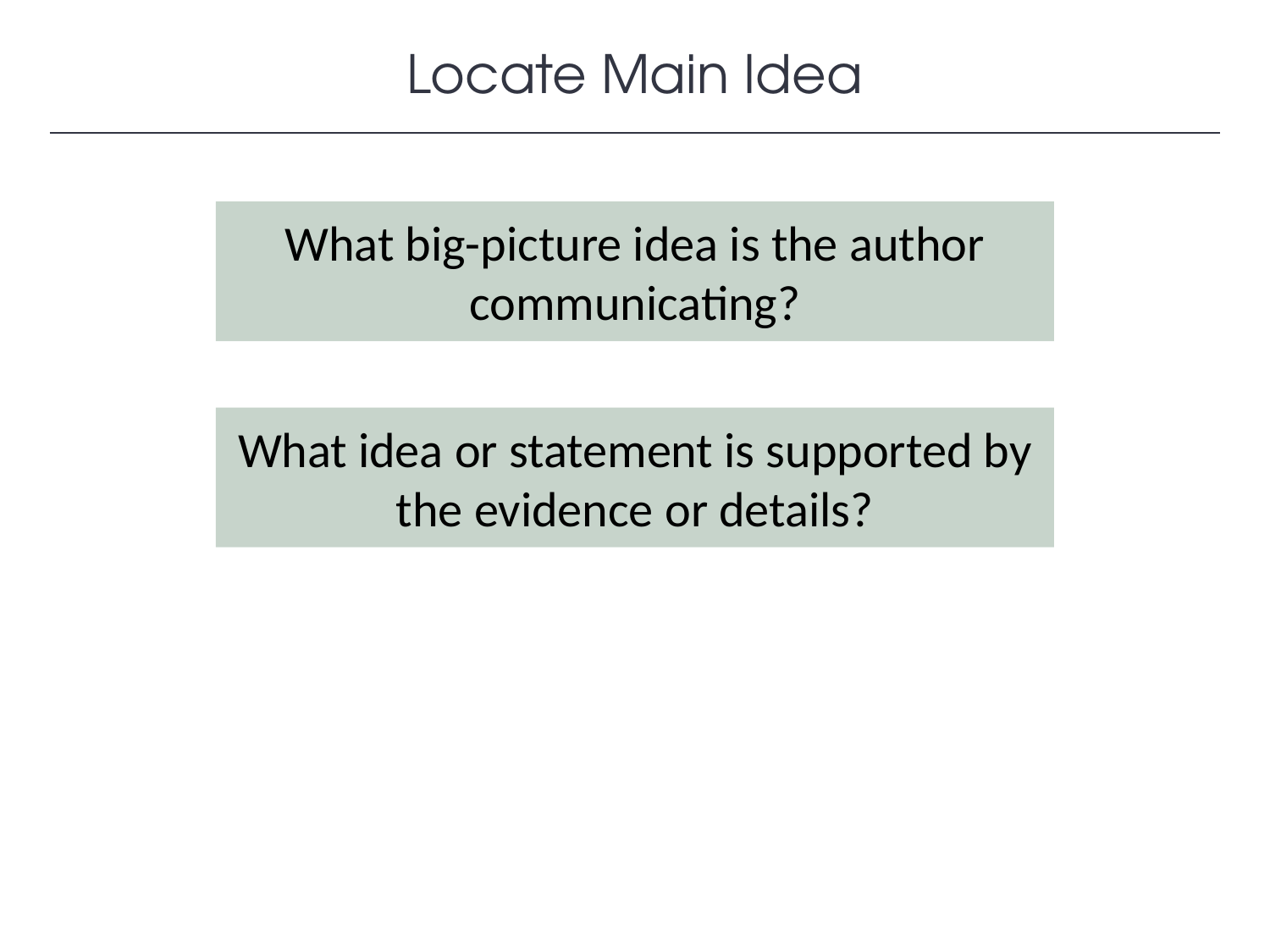

Locate Main Idea
What big-picture idea is the author communicating?
What idea or statement is supported by the evidence or details?